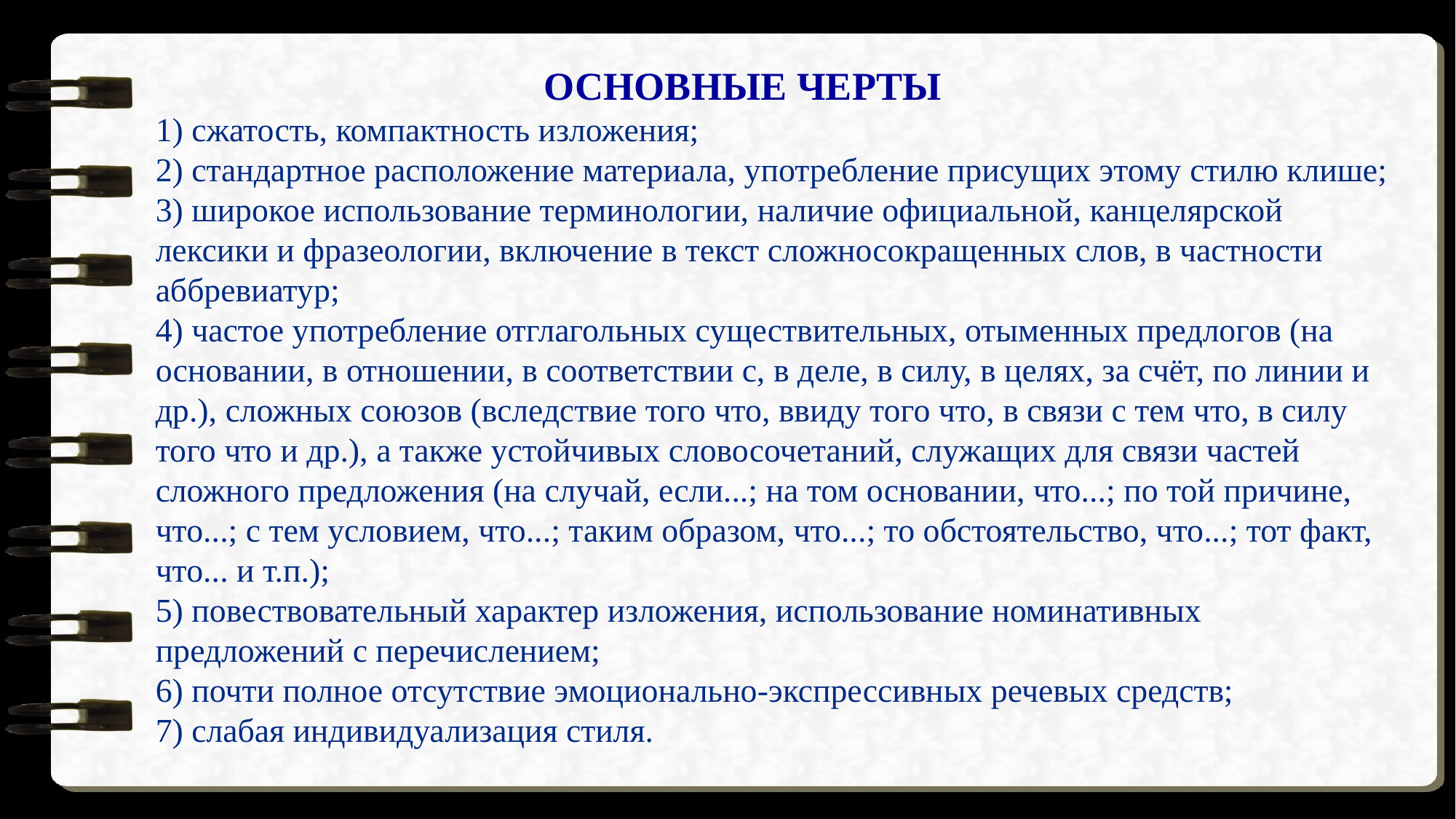

ОСНОВНЫЕ ЧЕРТЫ
1) сжатость, компактность изложения;
2) стандартное расположение материала, употребление присущих этому стилю клише;
3) широкое использование терминологии, наличие официальной, канцелярской лексики и фразеологии, включение в текст сложносокращенных слов, в частности аббревиатур;
4) частое употребление отглагольных существительных, отыменных предлогов (на основании, в отношении, в соответствии с, в деле, в силу, в целях, за счёт, по линии и др.), сложных союзов (вследствие того что, ввиду того что, в связи с тем что, в силу того что и др.), а также устойчивых словосочетаний, служащих для связи частей сложного предложения (на случай, если...; на том основании, что...; по той причине, что...; с тем условием, что...; таким образом, что...; то обстоятельство, что...; тот факт, что... и т.п.);
5) повествовательный характер изложения, использование номинативных предложений с перечислением;
6) почти полное отсутствие эмоционально-экспрессивных речевых средств;
7) слабая индивидуализация стиля.